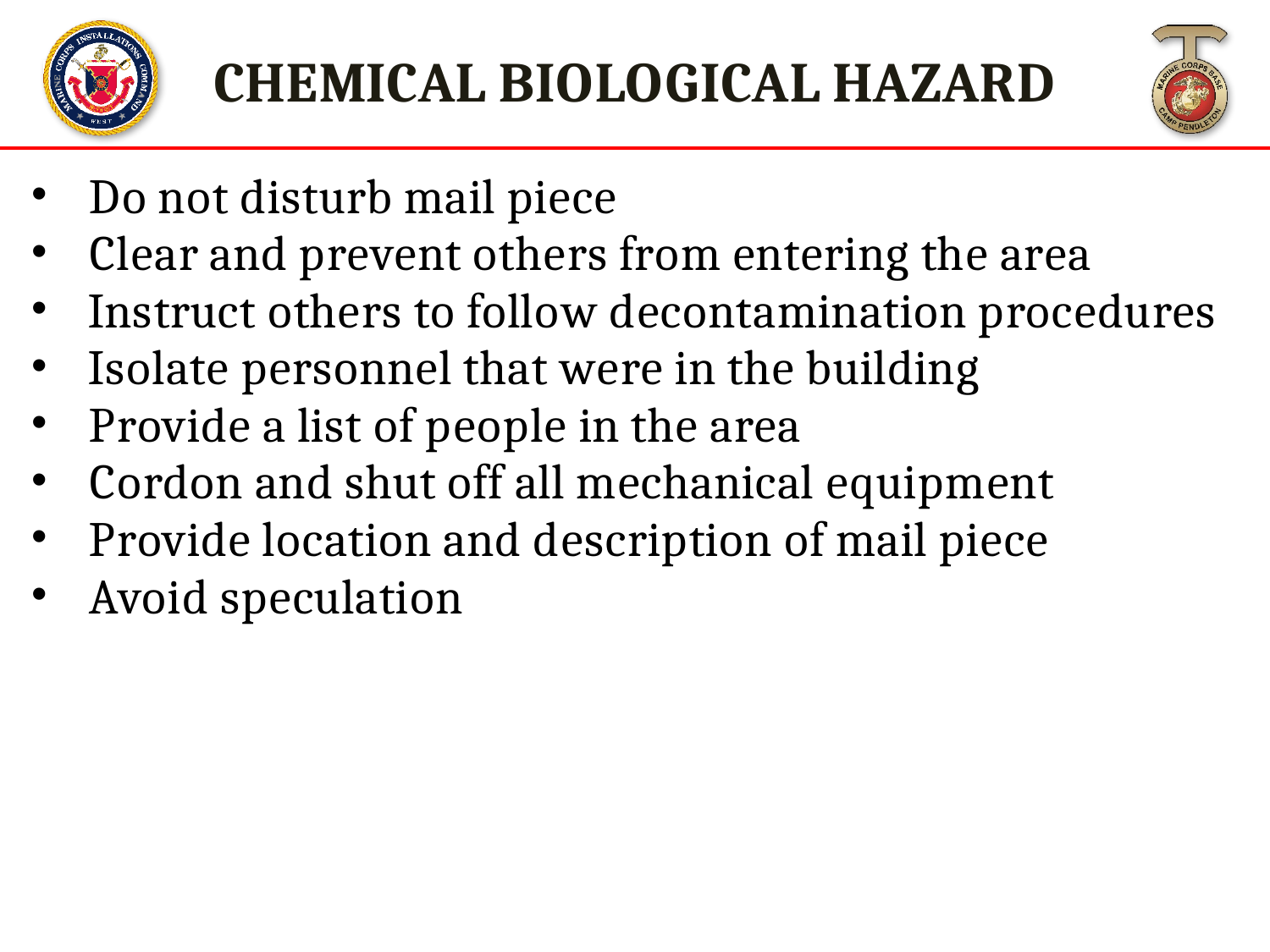

CHEMICAL BIOLOGICAL HAZARD
Do not disturb mail piece
Clear and prevent others from entering the area
Instruct others to follow decontamination procedures
Isolate personnel that were in the building
Provide a list of people in the area
Cordon and shut off all mechanical equipment
Provide location and description of mail piece
Avoid speculation